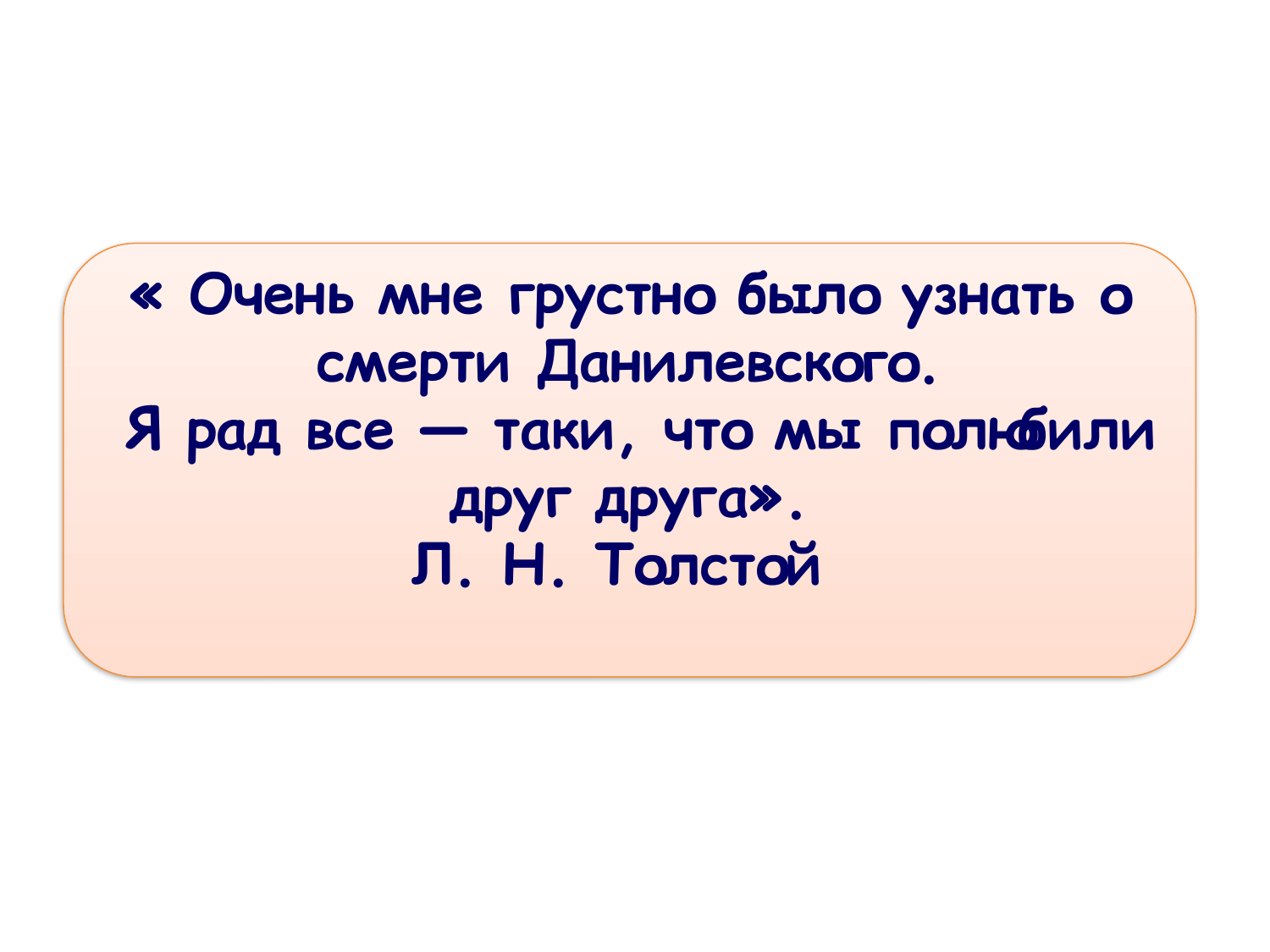

#
« Очень мне грустно было узнать о смерти Данилевского.
 Я рад все — таки, что мы полюбили друг друга».
Л. Н. Толстой